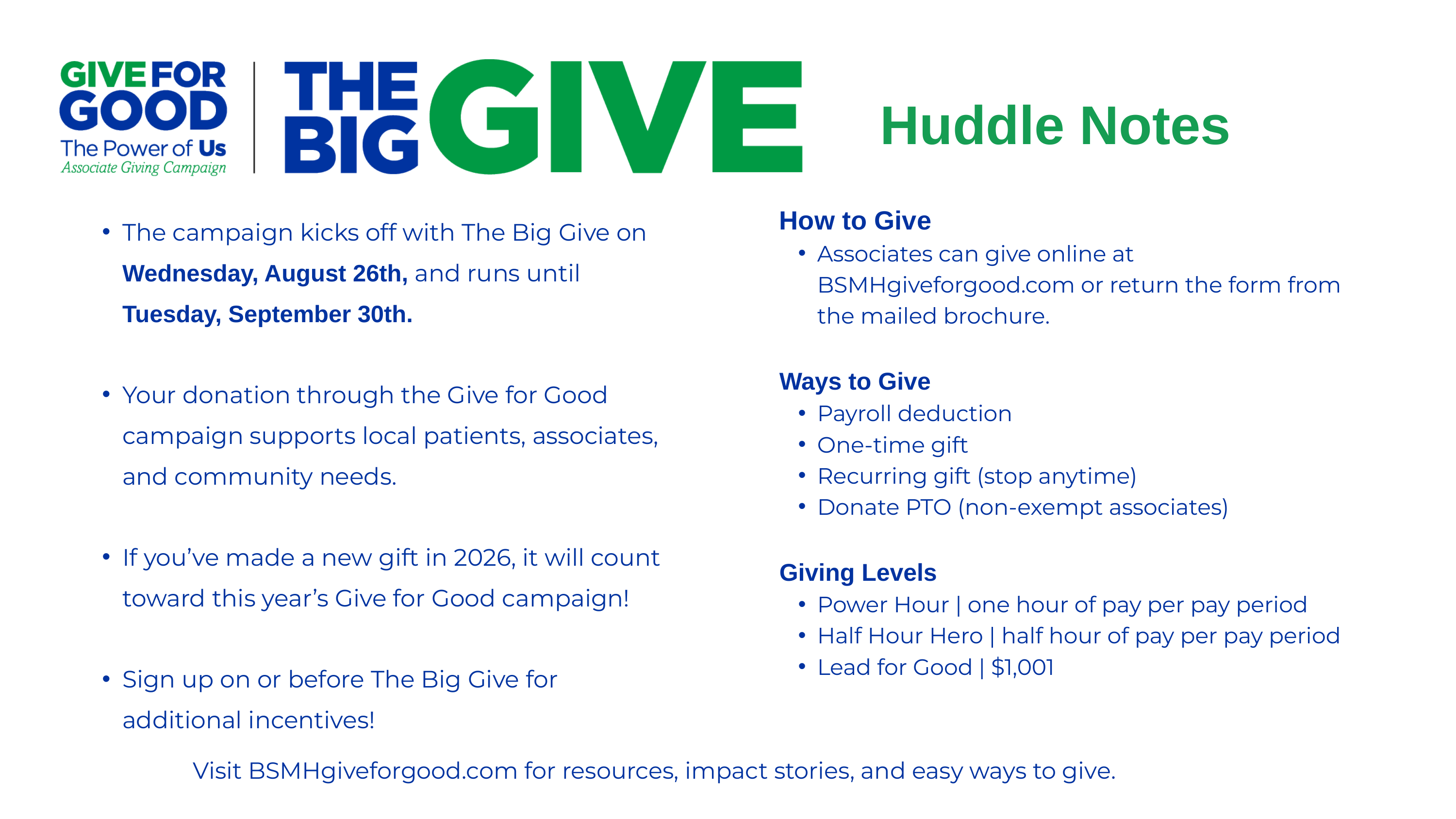

Huddle Notes
How to Give
Associates can give online at BSMHgiveforgood.com or return the form from the mailed brochure.

Ways to Give
Payroll deduction
One-time gift
Recurring gift (stop anytime)
Donate PTO (non-exempt associates)

Giving Levels
Power Hour | one hour of pay per pay period
Half Hour Hero | half hour of pay per pay period
Lead for Good | $1,001

The campaign kicks off with The Big Give on Wednesday, August 26th, and runs until Tuesday, September 30th.

Your donation through the Give for Good campaign supports local patients, associates, and community needs.

If you’ve made a new gift in 2026, it will count toward this year’s Give for Good campaign!

Sign up on or before The Big Give for additional incentives!

Visit BSMHgiveforgood.com for resources, impact stories, and easy ways to give.